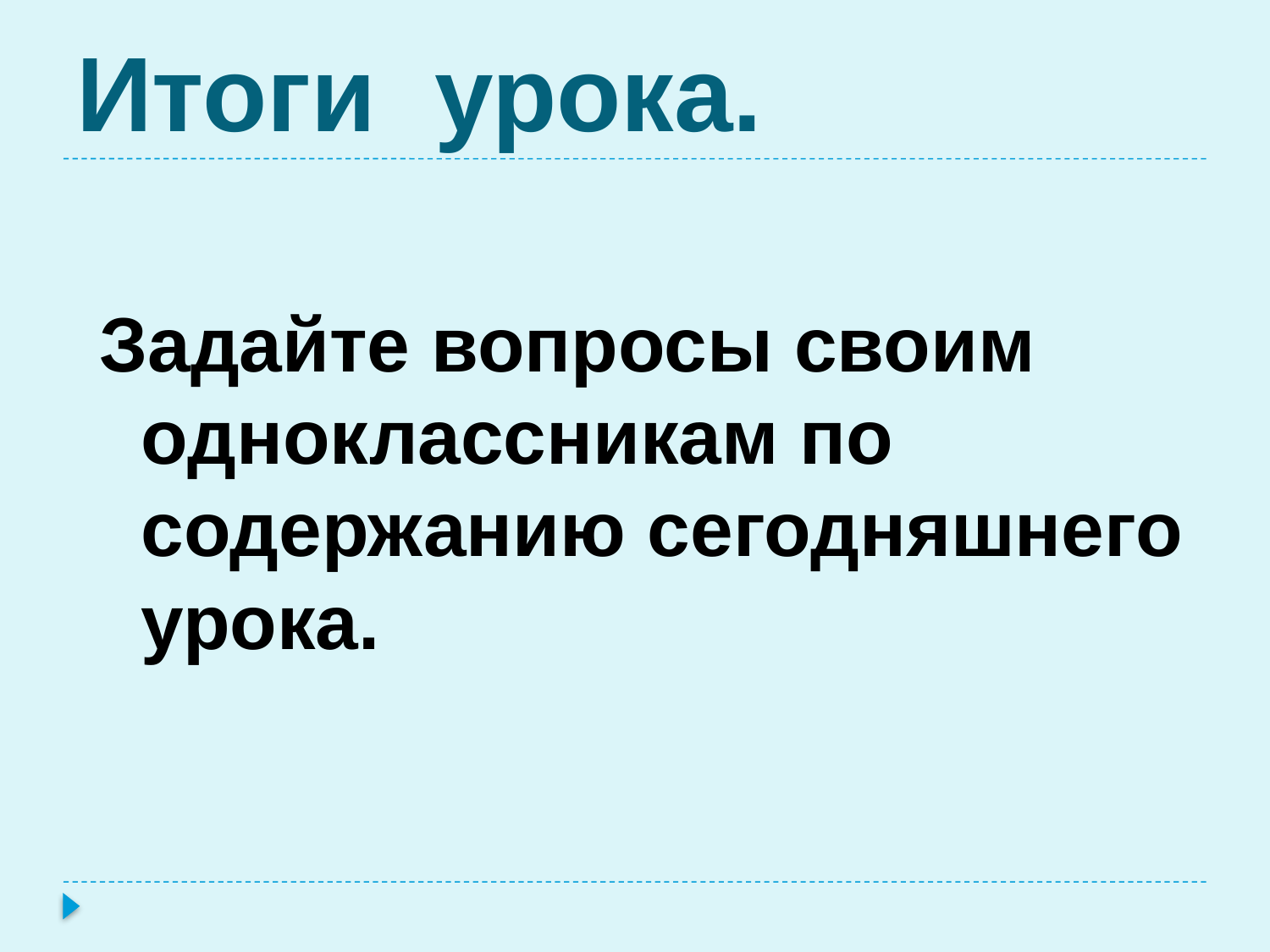

# Итоги  урока.

  Задайте вопросы своим одноклассникам по содержанию сегодняшнего урока.